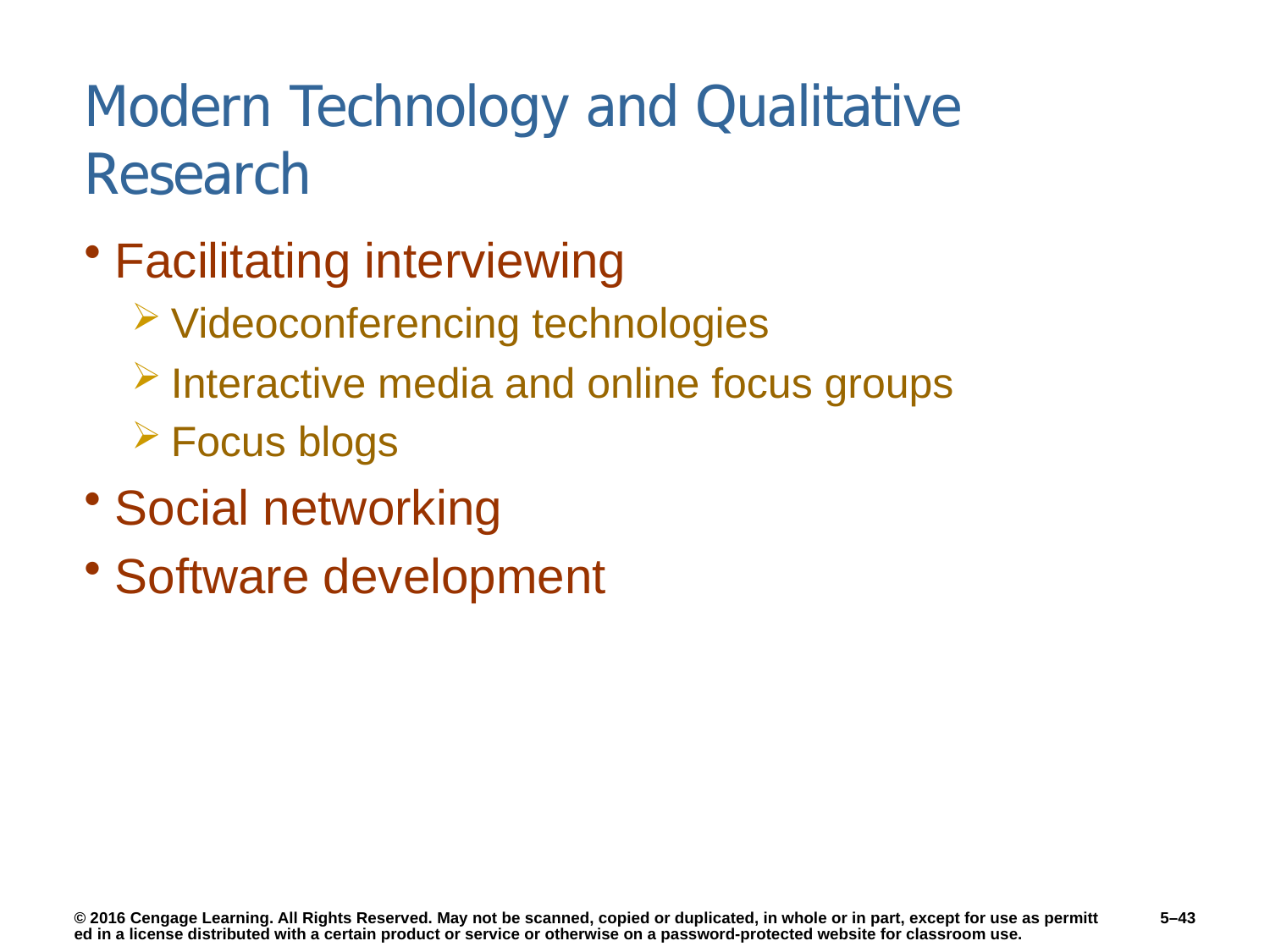

# Modern Technology and Qualitative Research
Facilitating interviewing
Videoconferencing technologies
Interactive media and online focus groups
Focus blogs
Social networking
Software development
5–43
© 2016 Cengage Learning. All Rights Reserved. May not be scanned, copied or duplicated, in whole or in part, except for use as permitted in a license distributed with a certain product or service or otherwise on a password-protected website for classroom use.